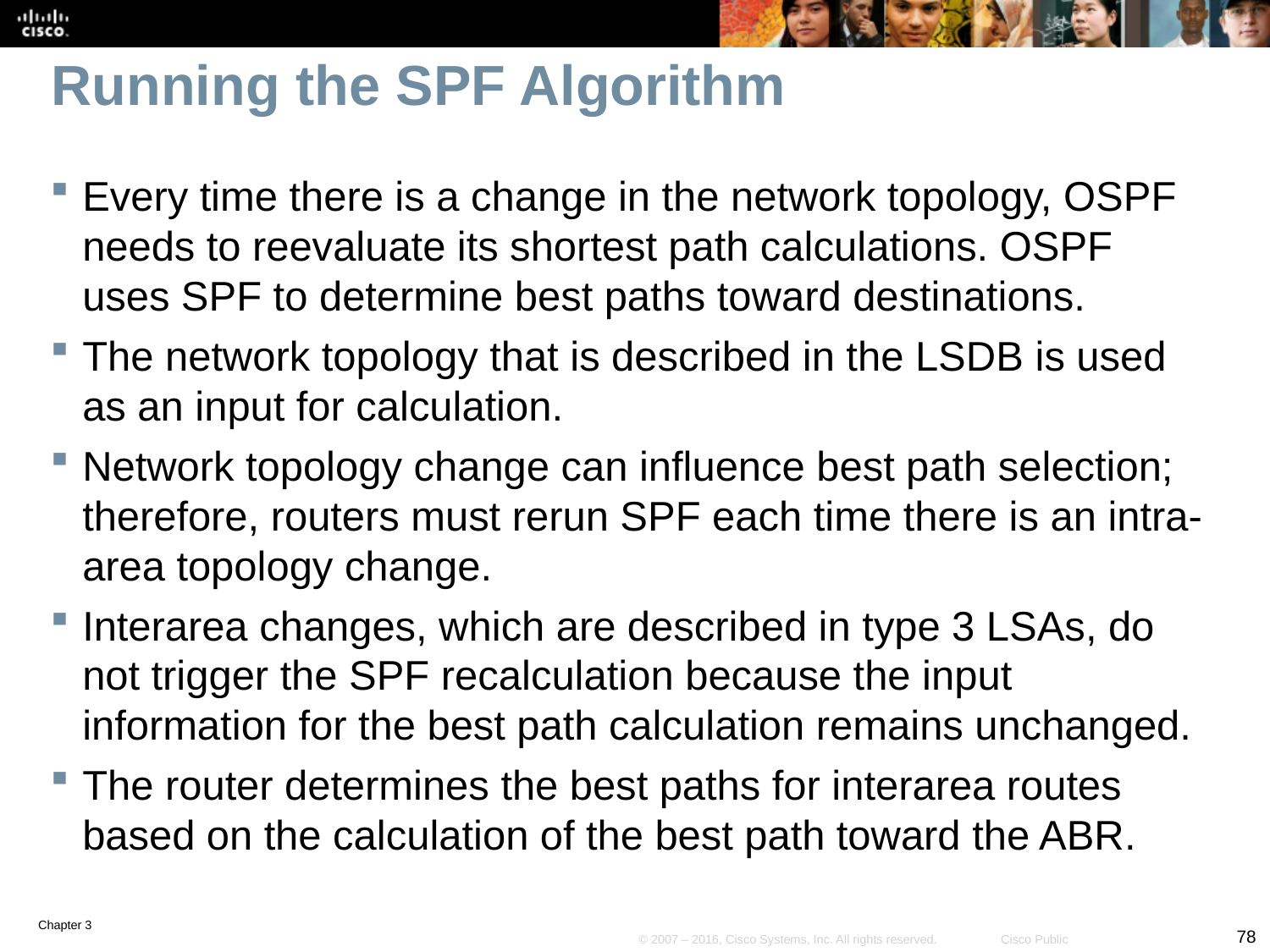

# Running the SPF Algorithm
Every time there is a change in the network topology, OSPF needs to reevaluate its shortest path calculations. OSPF uses SPF to determine best paths toward destinations.
The network topology that is described in the LSDB is used as an input for calculation.
Network topology change can influence best path selection; therefore, routers must rerun SPF each time there is an intra-area topology change.
Interarea changes, which are described in type 3 LSAs, do not trigger the SPF recalculation because the input information for the best path calculation remains unchanged.
The router determines the best paths for interarea routes based on the calculation of the best path toward the ABR.